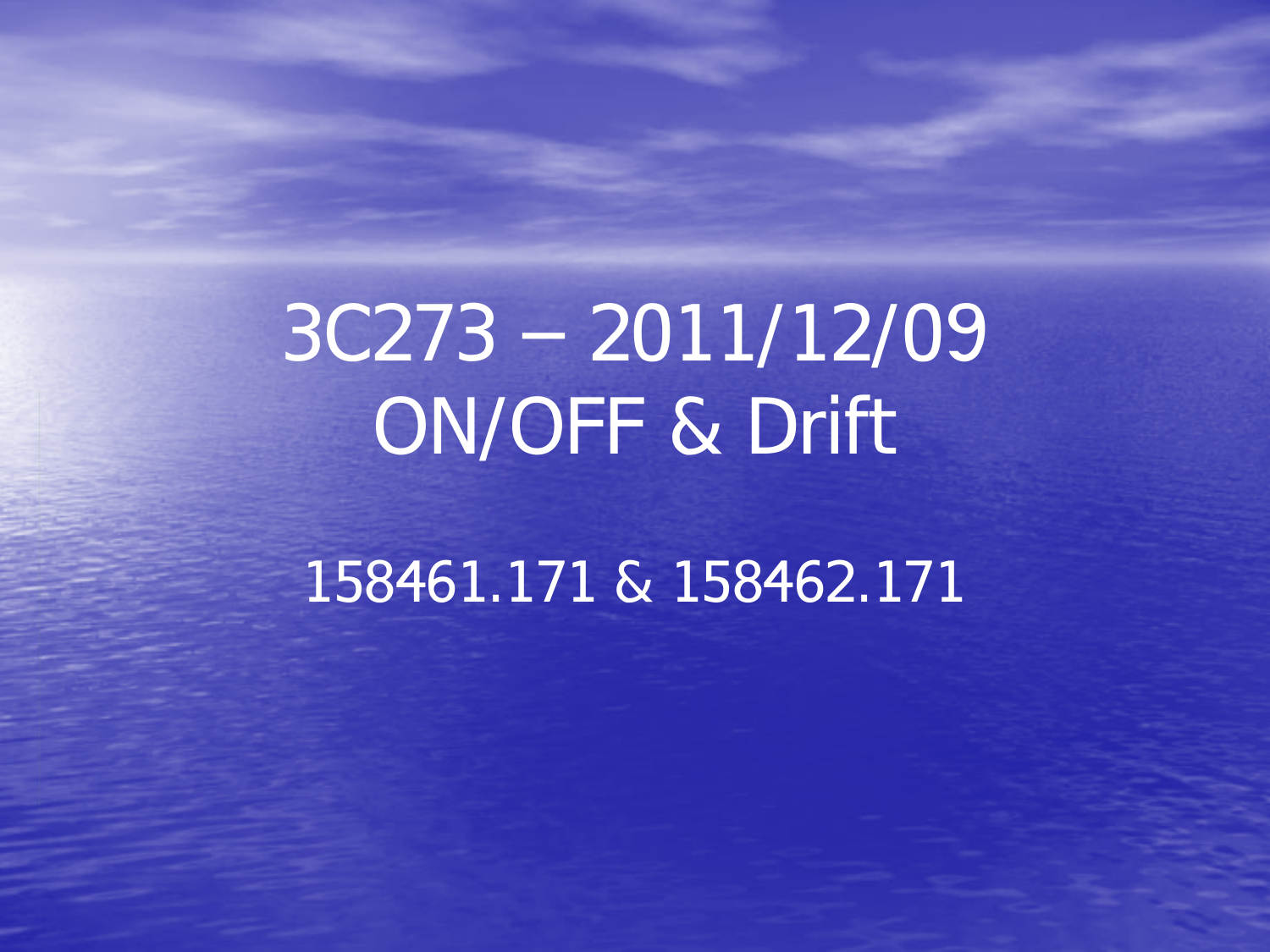

# 3C273 – 2011/12/09 ON/OFF & Drift
158461.171 & 158462.171